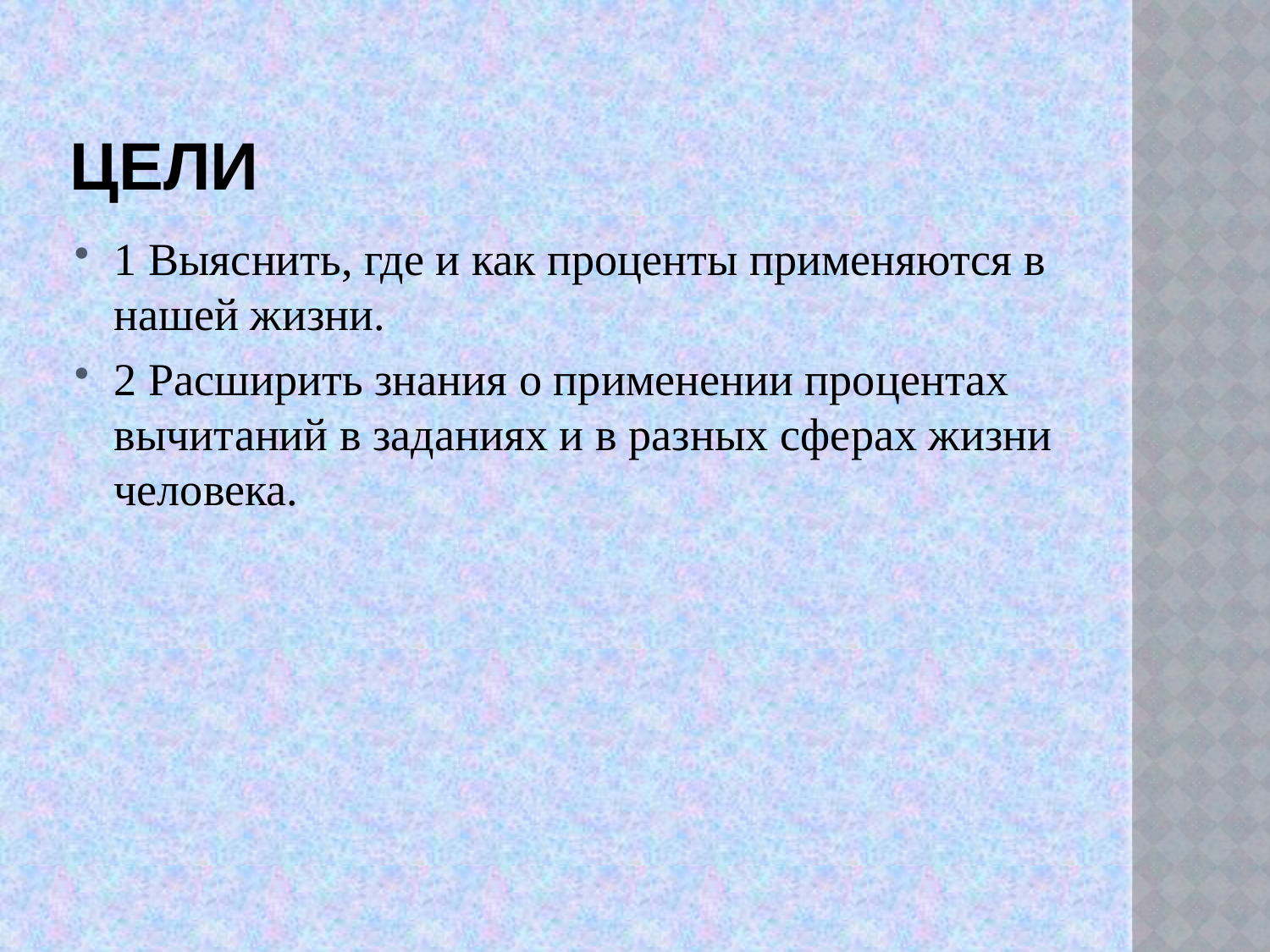

# Цели
1 Выяснить, где и как проценты применяются в нашей жизни.
2 Расширить знания о применении процентах вычитаний в заданиях и в разных сферах жизни человека.